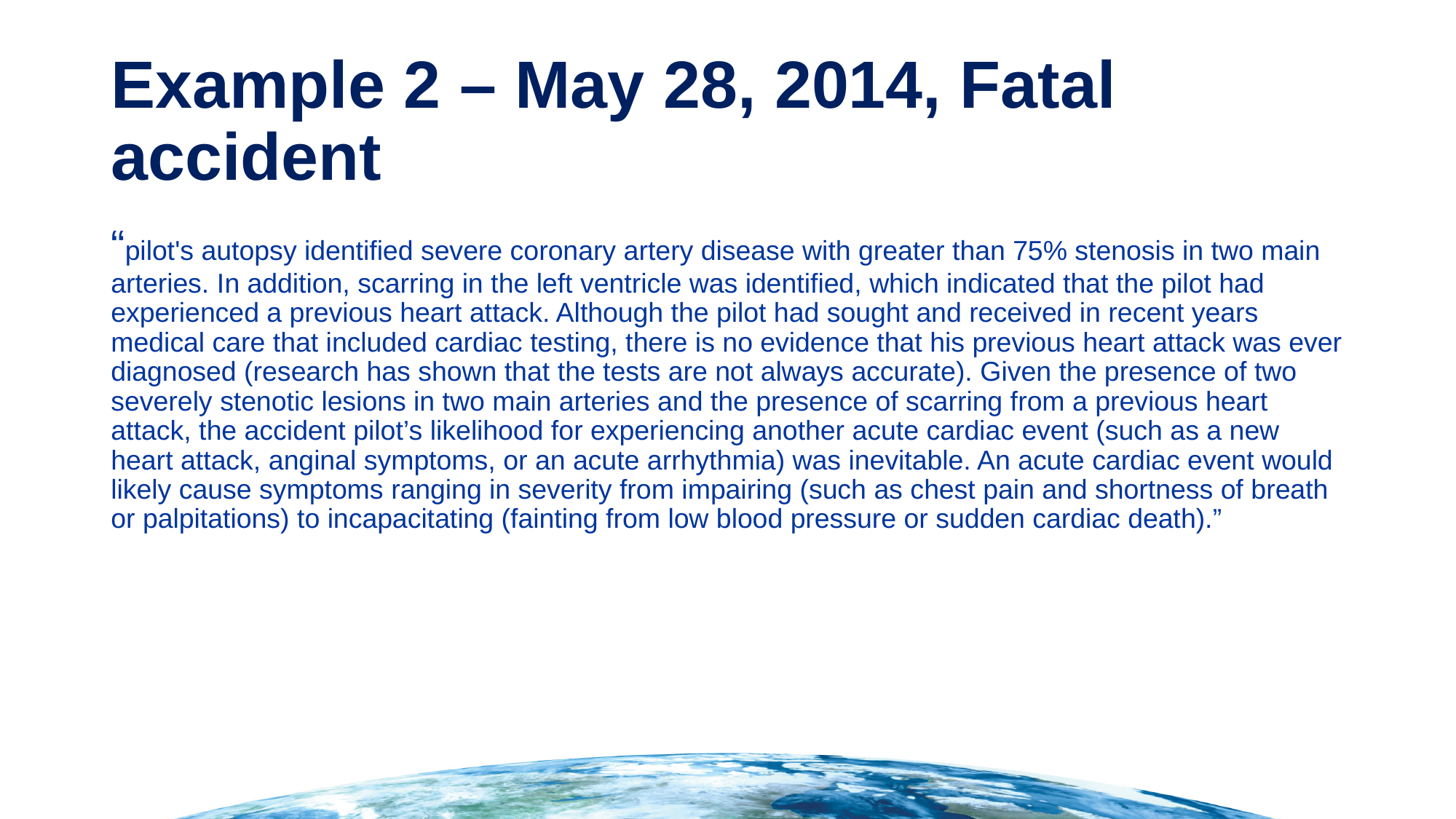

# Example 2 – May 28, 2014, Fatal accident
“pilot's autopsy identified severe coronary artery disease with greater than 75% stenosis in two main arteries. In addition, scarring in the left ventricle was identified, which indicated that the pilot had experienced a previous heart attack. Although the pilot had sought and received in recent years medical care that included cardiac testing, there is no evidence that his previous heart attack was ever diagnosed (research has shown that the tests are not always accurate). Given the presence of two severely stenotic lesions in two main arteries and the presence of scarring from a previous heart attack, the accident pilot’s likelihood for experiencing another acute cardiac event (such as a new heart attack, anginal symptoms, or an acute arrhythmia) was inevitable. An acute cardiac event would likely cause symptoms ranging in severity from impairing (such as chest pain and shortness of breath or palpitations) to incapacitating (fainting from low blood pressure or sudden cardiac death).”